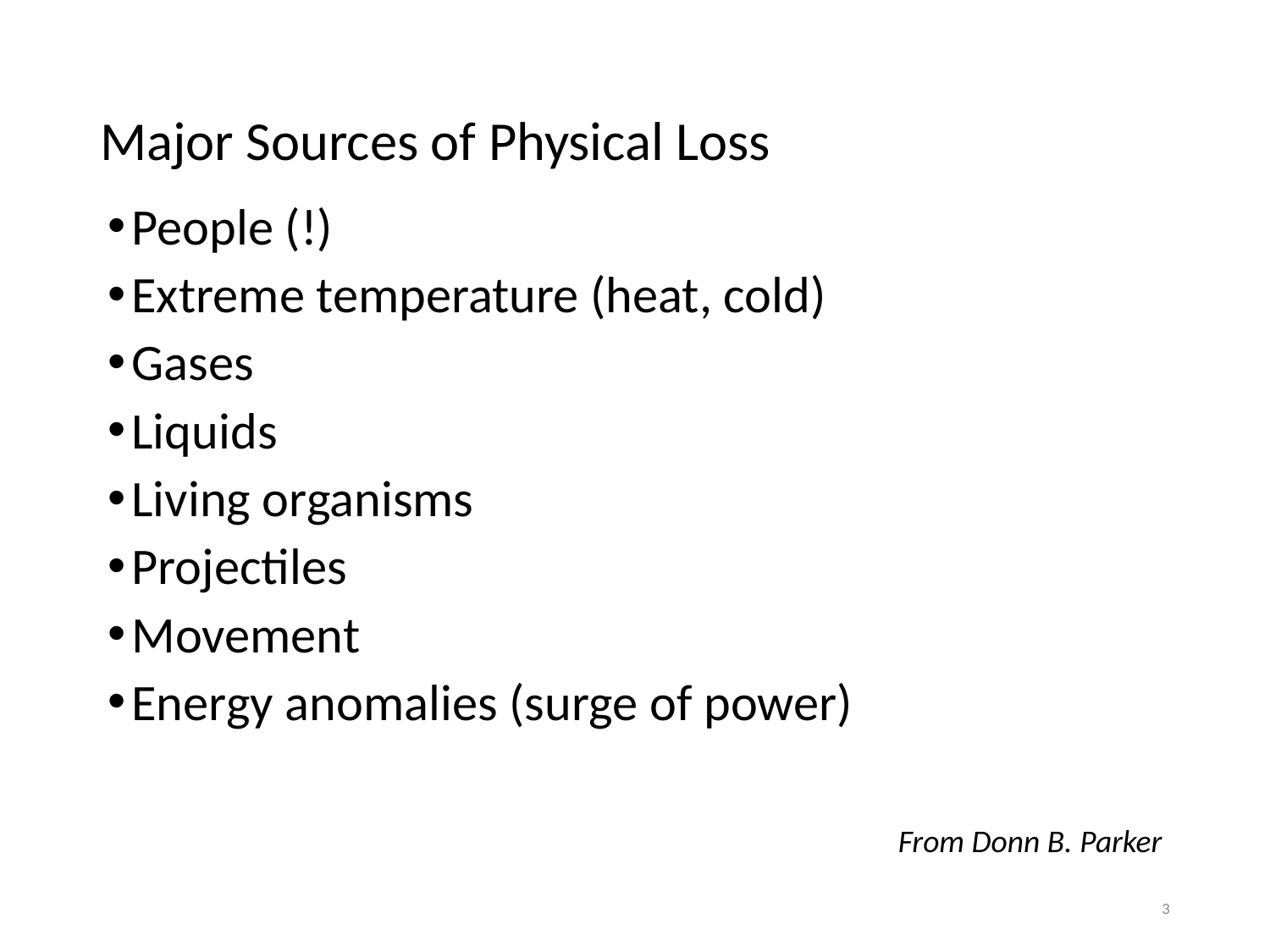

# Major Sources of Physical Loss
People (!)
Extreme temperature (heat, cold)
Gases
Liquids
Living organisms
Projectiles
Movement
Energy anomalies (surge of power)
From Donn B. Parker
3